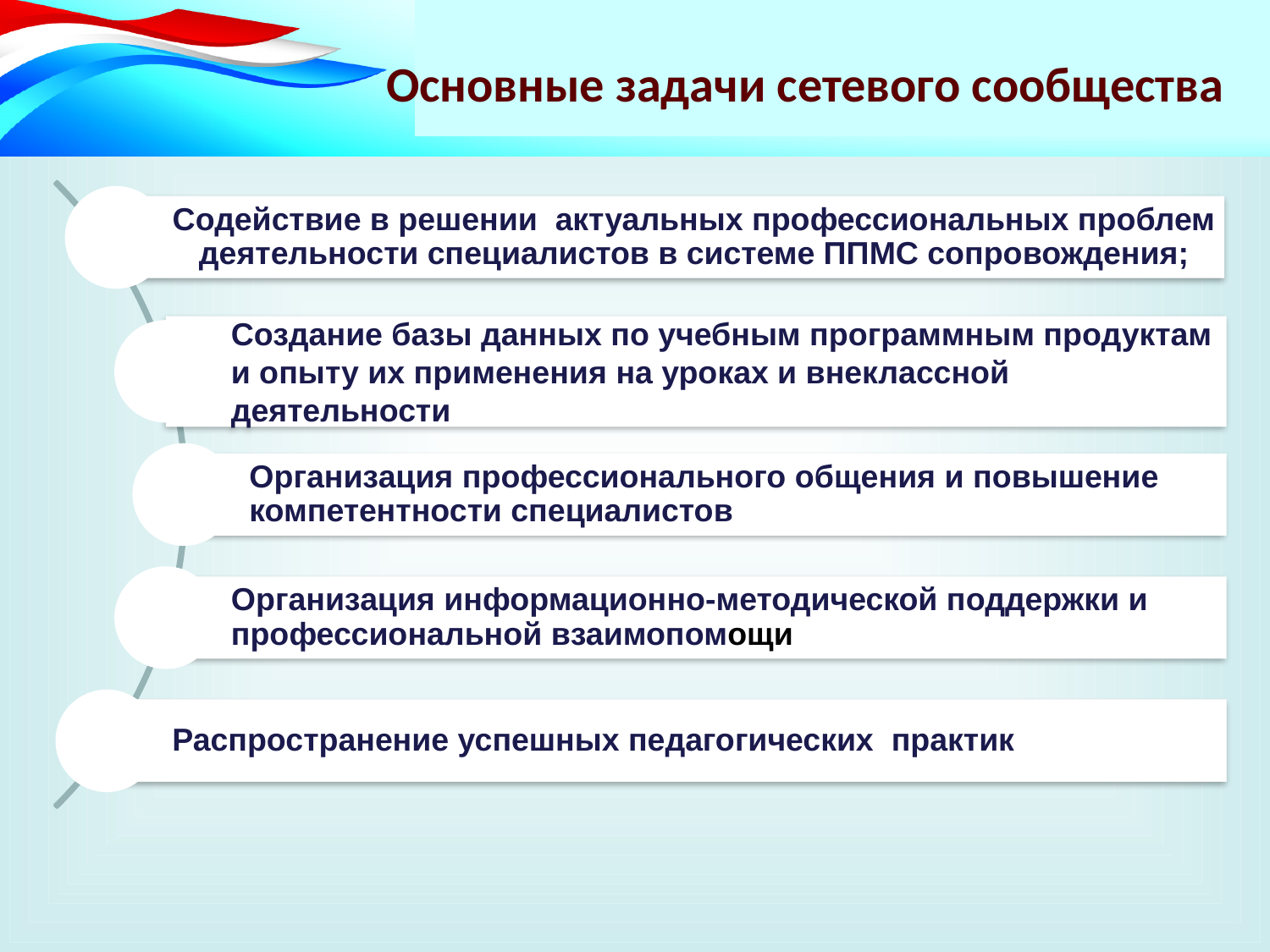

# Основные задачи сетевого сообщества
Содействие в решении  актуальных профессиональных проблем деятельности специалистов в системе ППМС сопровождения;
Создание базы данных по учебным программным продуктам и опыту их применения на уроках и внеклассной деятельности
Организация профессионального общения и повышение компетентности специалистов
Организация информационно-методической поддержки и профессиональной взаимопомощи
Распространение успешных педагогических  практик